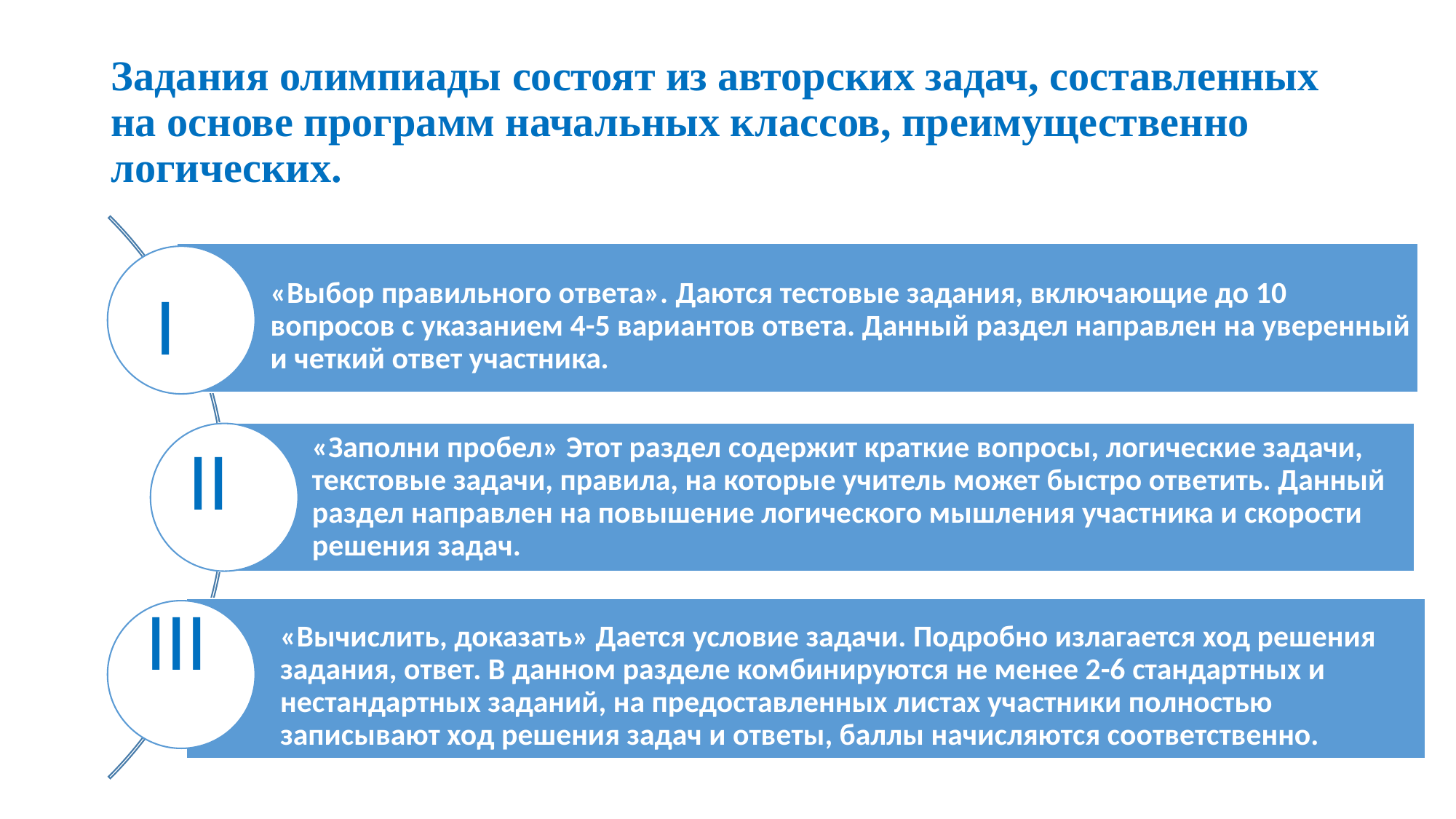

# Задания олимпиады состоят из авторских задач, составленных на основе программ начальных классов, преимущественно логических.

«Выбор правильного ответа». Даются тестовые задания, включающие до 10 вопросов с указанием 4-5 вариантов ответа. Данный раздел направлен на уверенный и четкий ответ участника.

«Заполни пробел» Этот раздел содержит краткие вопросы, логические задачи, текстовые задачи, правила, на которые учитель может быстро ответить. Данный раздел направлен на повышение логического мышления участника и скорости решения задач.

«Вычислить, доказать» Дается условие задачи. Подробно излагается ход решения задания, ответ. В данном разделе комбинируются не менее 2-6 стандартных и нестандартных заданий, на предоставленных листах участники полностью записывают ход решения задач и ответы, баллы начисляются соответственно.

I
II
III